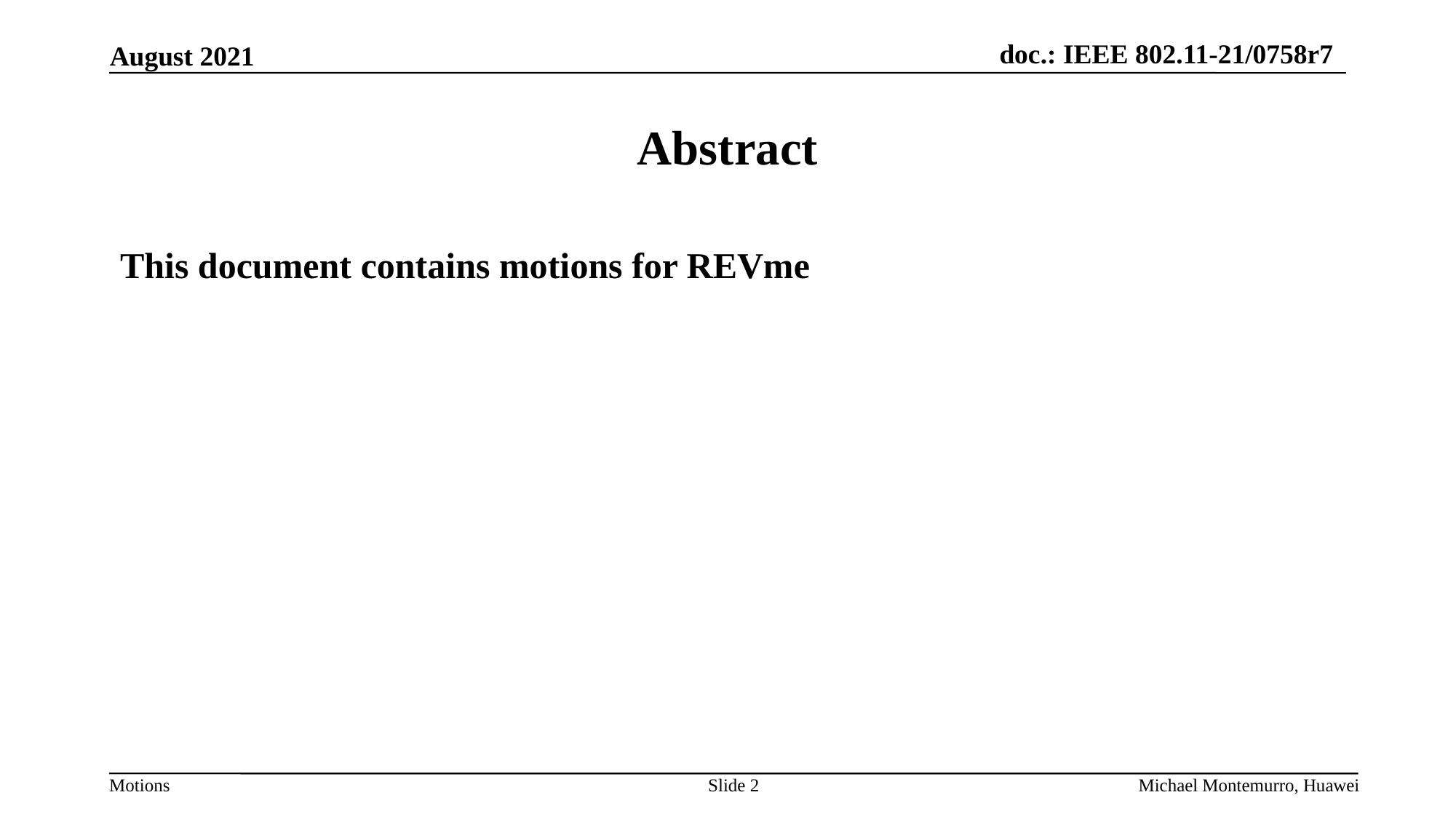

# Abstract
This document contains motions for REVme
Slide 2
Michael Montemurro, Huawei